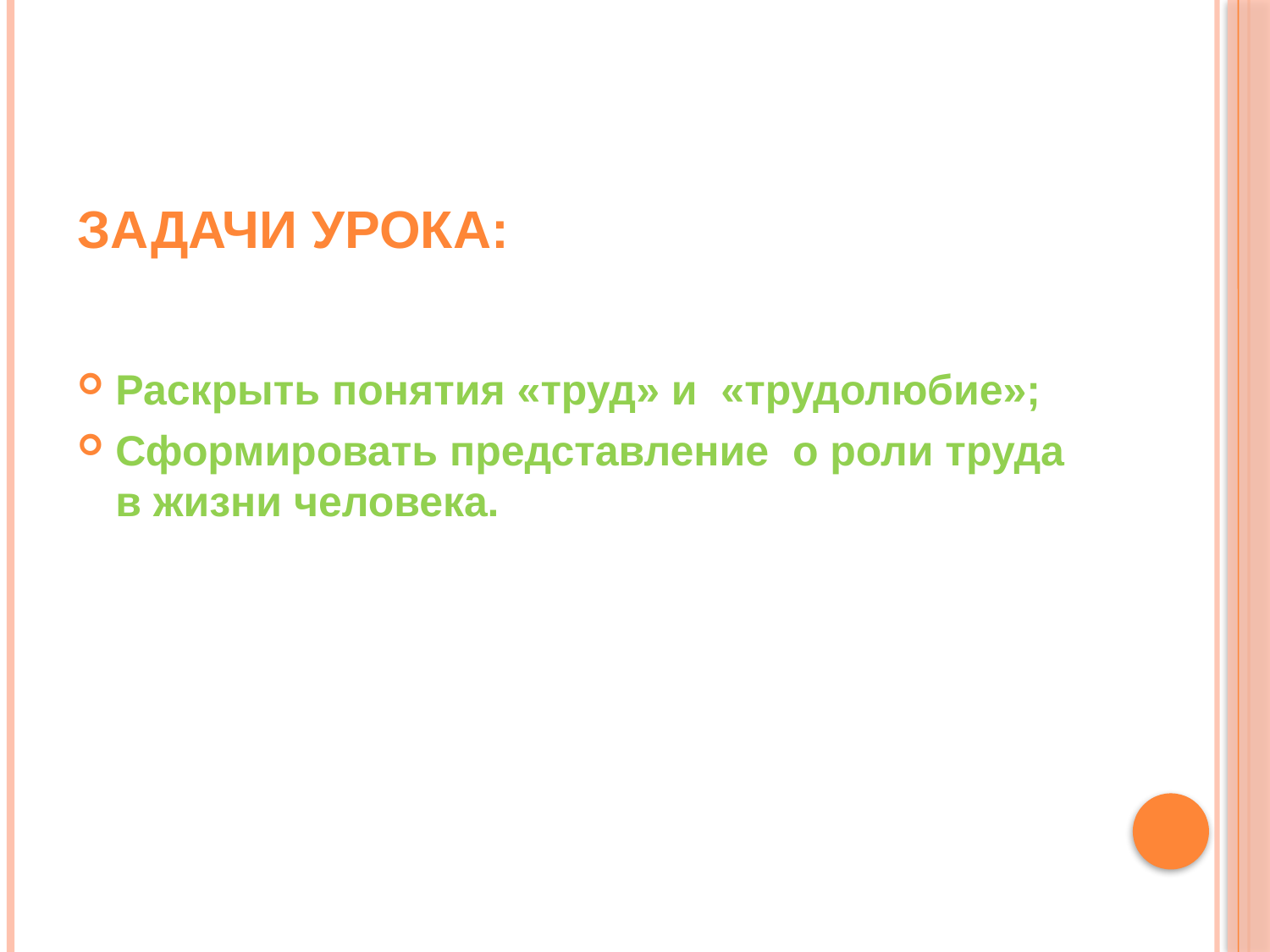

# Задачи урока:
Раскрыть понятия «труд» и  «трудолюбие»;
Сформировать представление  о роли труда в жизни человека.